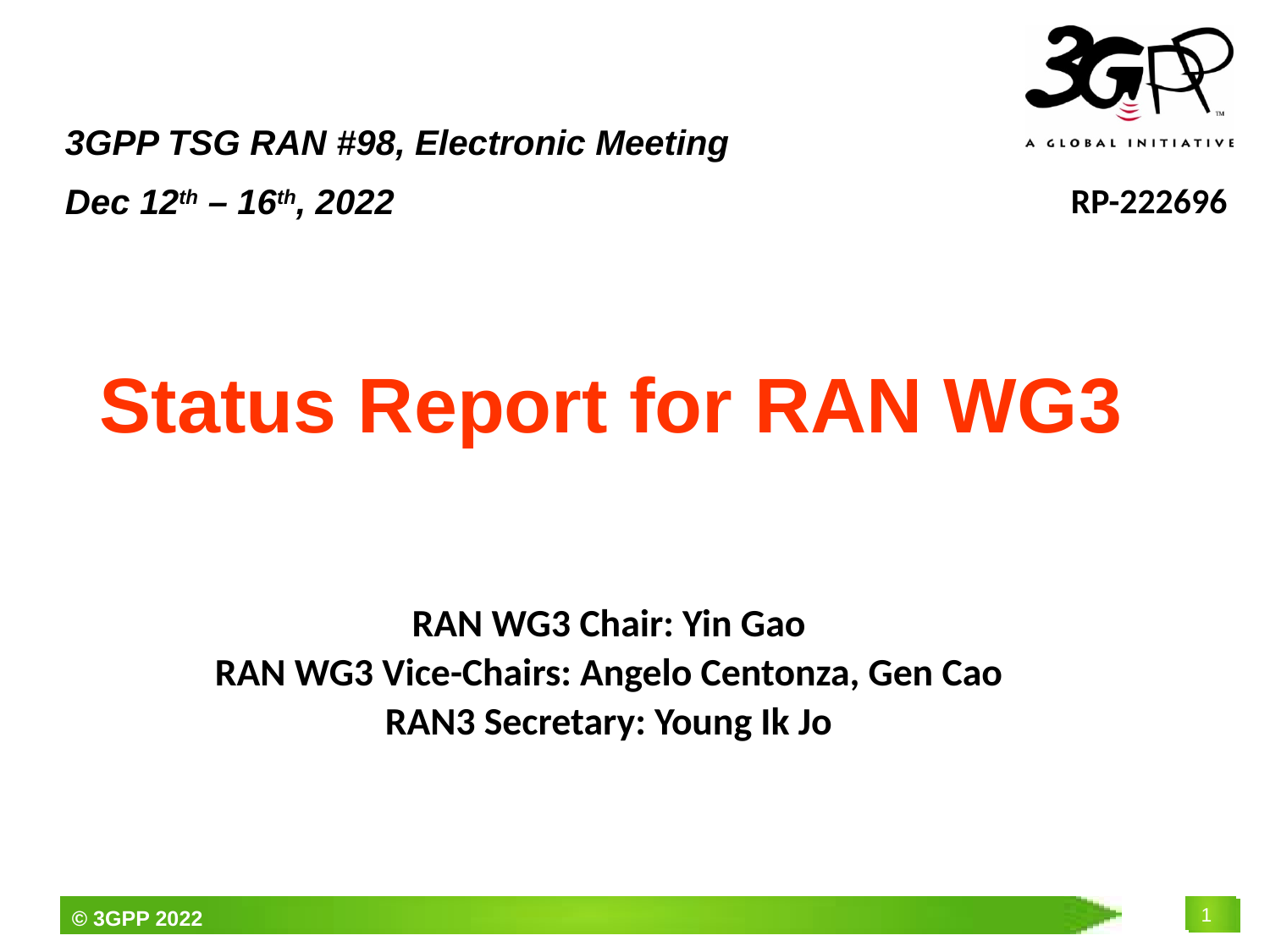

3GPP TSG RAN #98, Electronic Meeting
Dec 12th – 16th, 2022
RP-222696

Status Report for RAN WG3
# RAN WG3 Chair: Yin Gao
RAN WG3 Vice-Chairs: Angelo Centonza, Gen Cao
RAN3 Secretary: Young Ik Jo